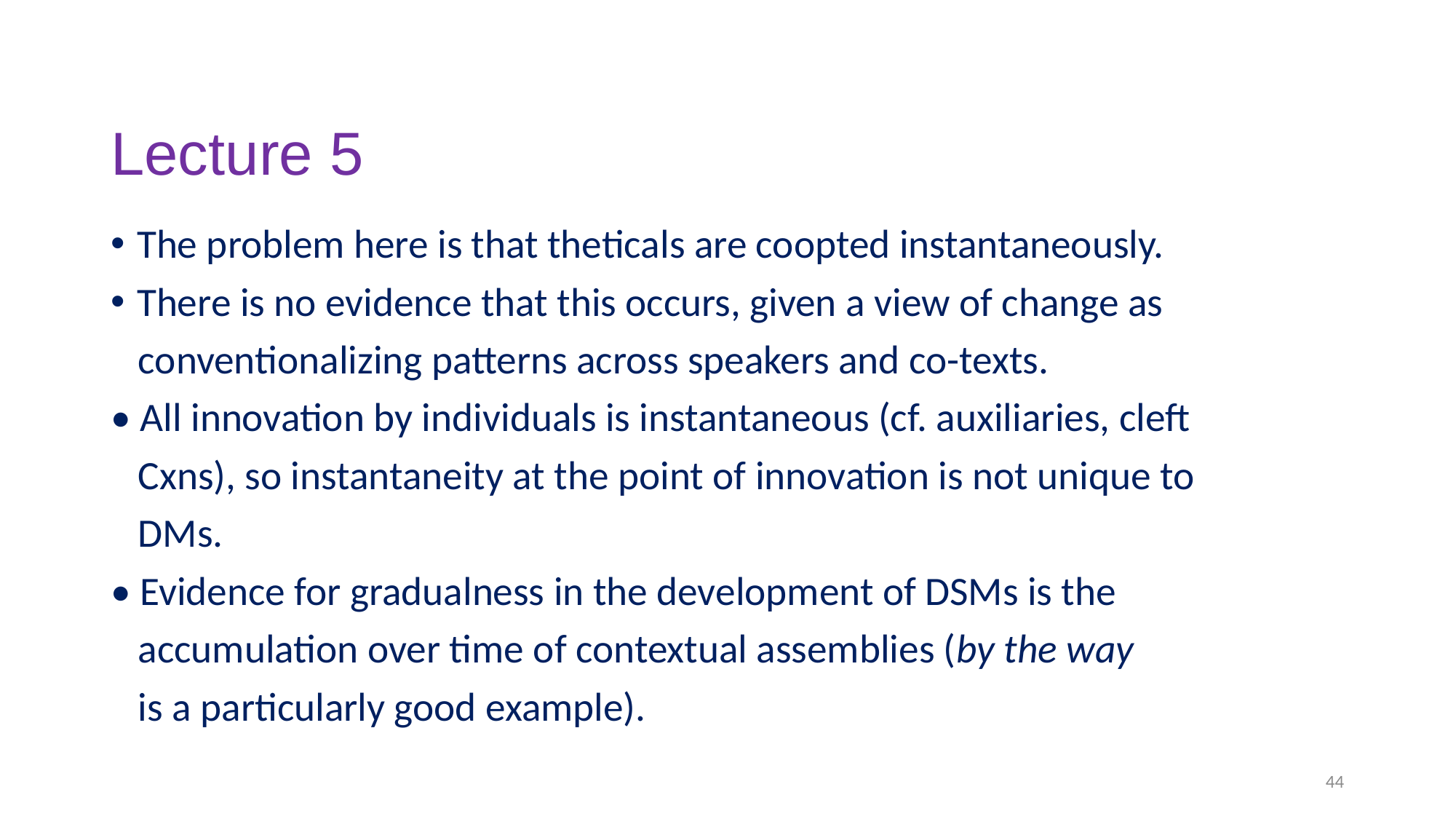

# Lecture 5
The problem here is that theticals are coopted instantaneously.
There is no evidence that this occurs, given a view of change as
   conventionalizing patterns across speakers and co-texts.
• All innovation by individuals is instantaneous (cf. auxiliaries, cleft
   Cxns), so instantaneity at the point of innovation is not unique to
   DMs.
• Evidence for gradualness in the development of DSMs is the
   accumulation over time of contextual assemblies (by the way
   is a particularly good example).

44